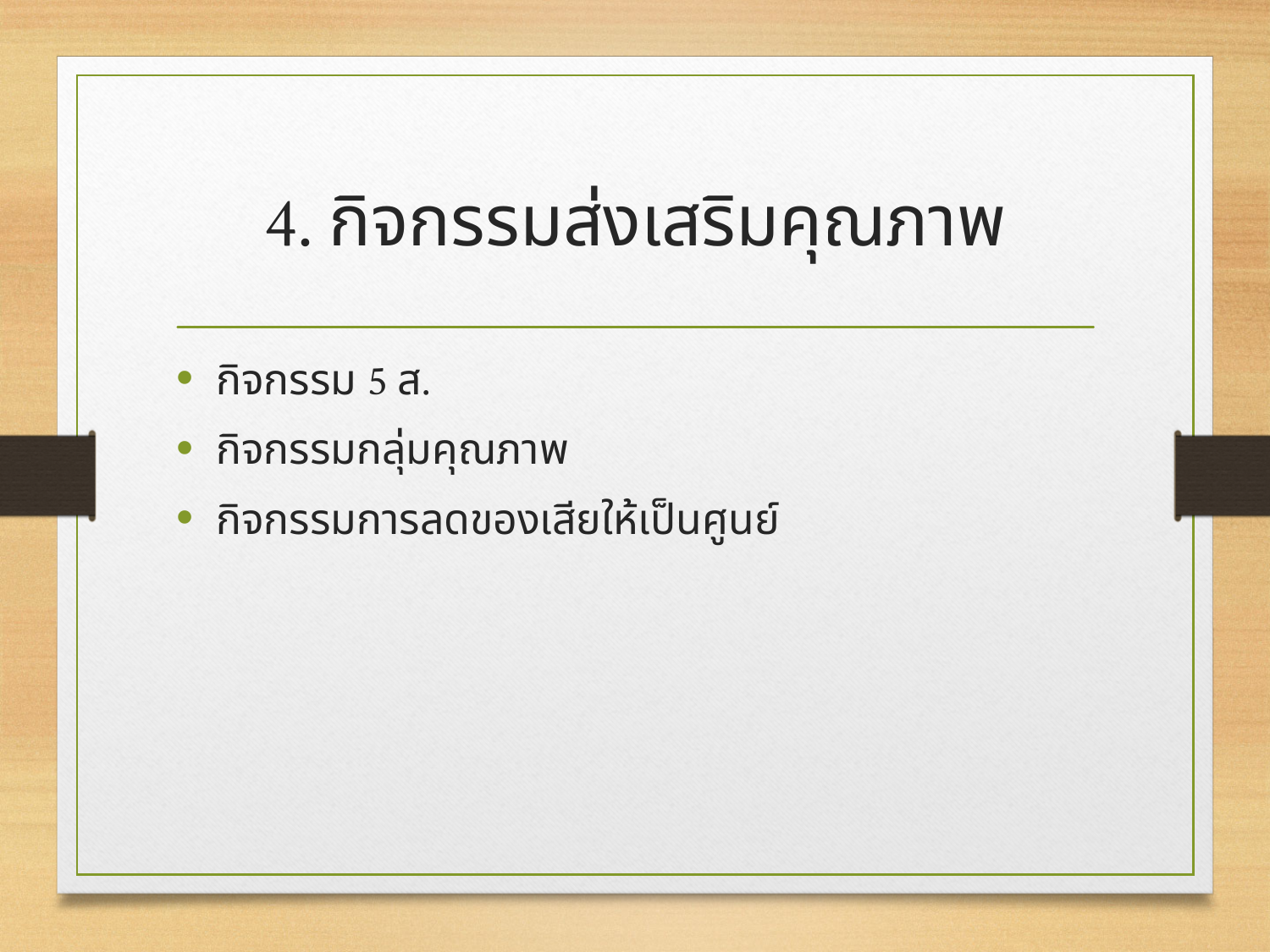

# 4. กิจกรรมส่งเสริมคุณภาพ
กิจกรรม 5 ส.
กิจกรรมกลุ่มคุณภาพ
กิจกรรมการลดของเสียให้เป็นศูนย์